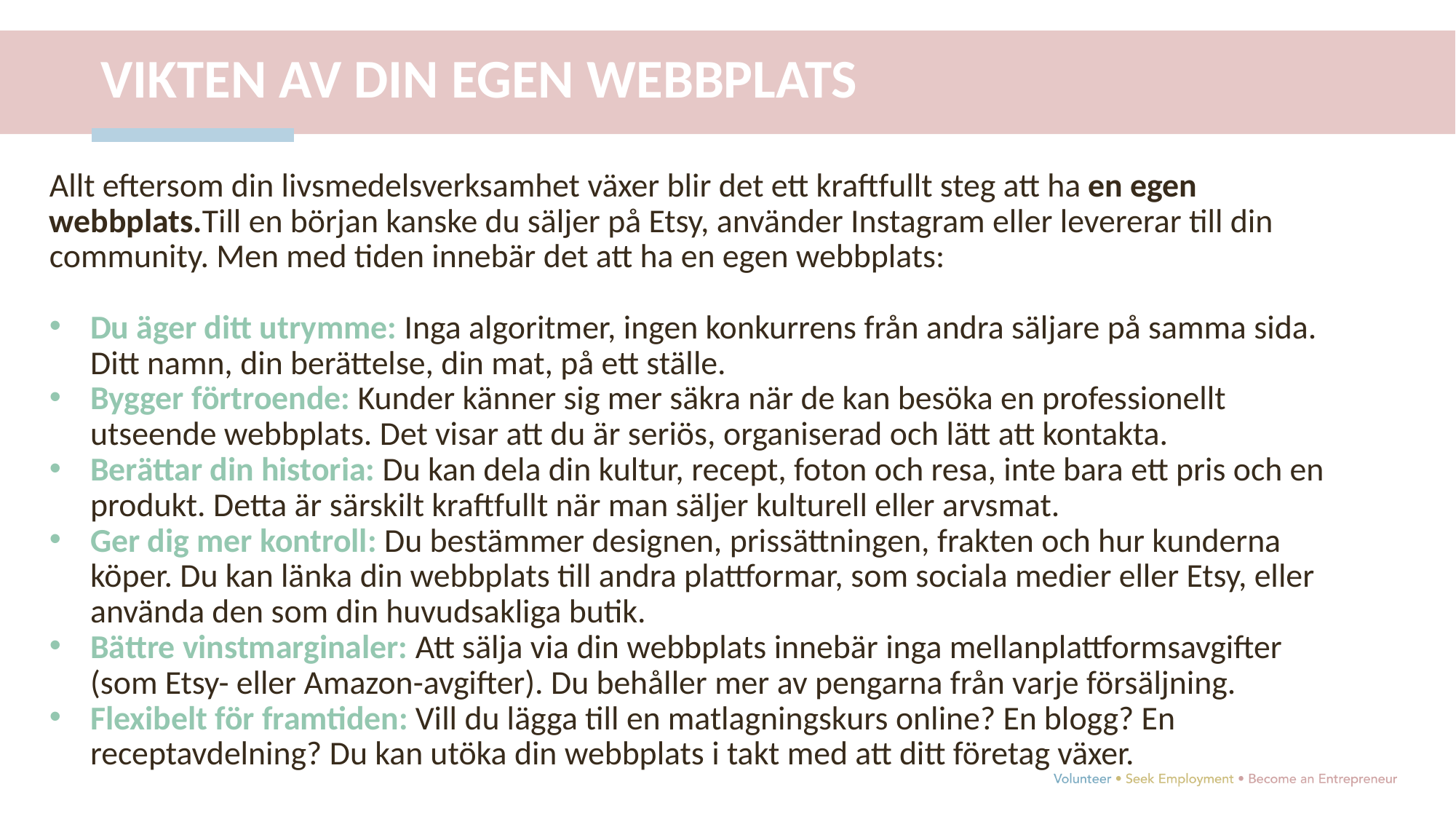

VIKTEN AV DIN EGEN WEBBPLATS
Allt eftersom din livsmedelsverksamhet växer blir det ett kraftfullt steg att ha en egen webbplats.Till en början kanske du säljer på Etsy, använder Instagram eller levererar till din community. Men med tiden innebär det att ha en egen webbplats:

Du äger ditt utrymme: Inga algoritmer, ingen konkurrens från andra säljare på samma sida. Ditt namn, din berättelse, din mat, på ett ställe.
Bygger förtroende: Kunder känner sig mer säkra när de kan besöka en professionellt utseende webbplats. Det visar att du är seriös, organiserad och lätt att kontakta.
Berättar din historia: Du kan dela din kultur, recept, foton och resa, inte bara ett pris och en produkt. Detta är särskilt kraftfullt när man säljer kulturell eller arvsmat.
Ger dig mer kontroll: Du bestämmer designen, prissättningen, frakten och hur kunderna köper. Du kan länka din webbplats till andra plattformar, som sociala medier eller Etsy, eller använda den som din huvudsakliga butik.
Bättre vinstmarginaler: Att sälja via din webbplats innebär inga mellanplattformsavgifter (som Etsy- eller Amazon-avgifter). Du behåller mer av pengarna från varje försäljning.
Flexibelt för framtiden: Vill du lägga till en matlagningskurs online? En blogg? En receptavdelning? Du kan utöka din webbplats i takt med att ditt företag växer.